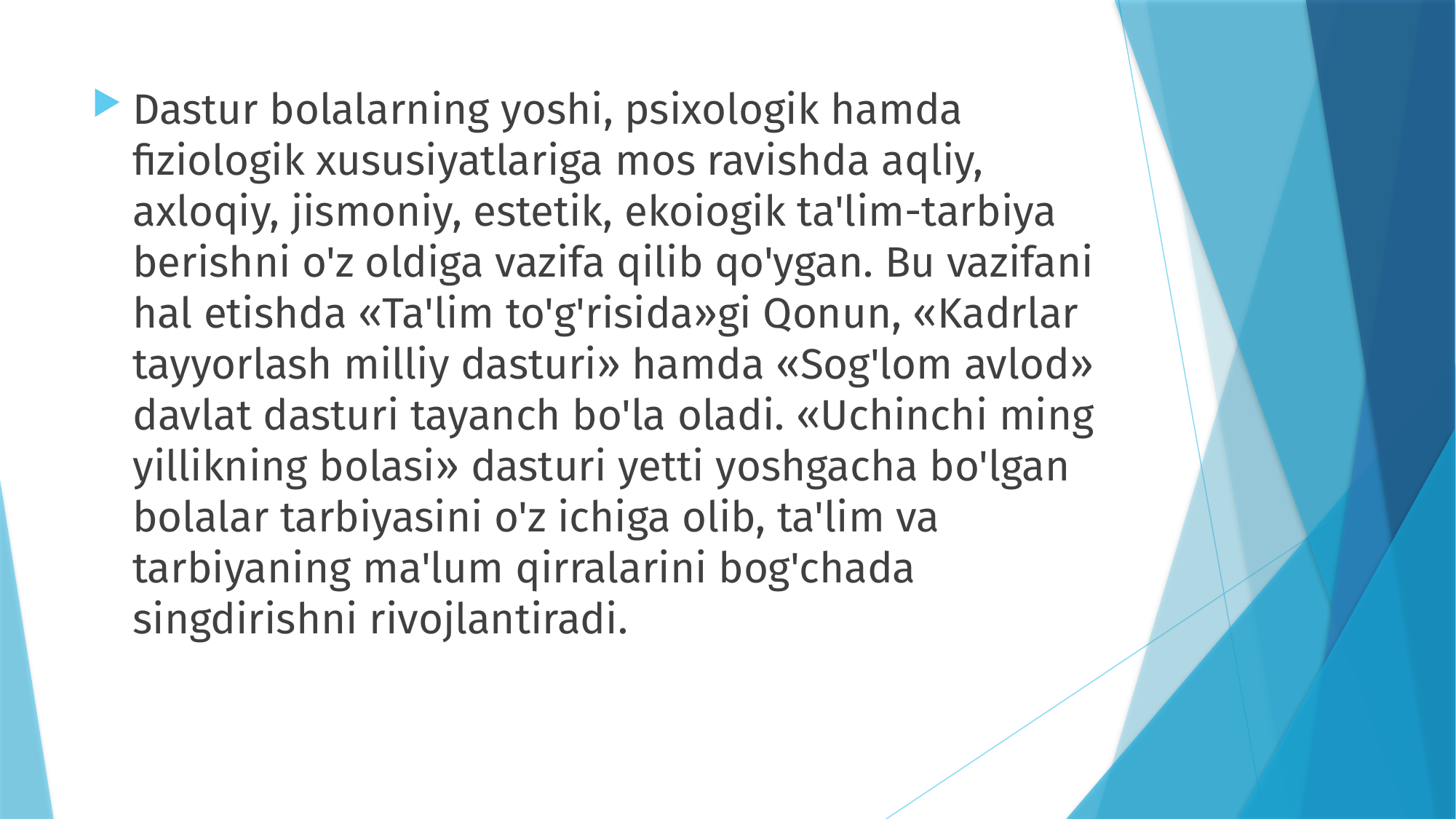

Dastur bolalarning yoshi, psixologik hamda fiziologik xususiyatlariga mos ravishda aqliy, axloqiy, jismoniy, estetik, ekoiogik ta'lim-tarbiya berishni o'z oldiga vazifa qilib qo'ygan. Bu vazifani hal etishda «Ta'lim to'g'risida»gi Qonun, «Kadrlar tayyorlash milliy dasturi» hamda «Sog'lom avlod» davlat dasturi tayanch bo'la oladi. «Uchinchi ming yillikning bolasi» dasturi yetti yoshgacha bo'lgan bolalar tarbiyasini o'z ichiga olib, ta'lim va tarbiyaning ma'lum qirralarini bog'chada singdirishni rivojlantiradi.